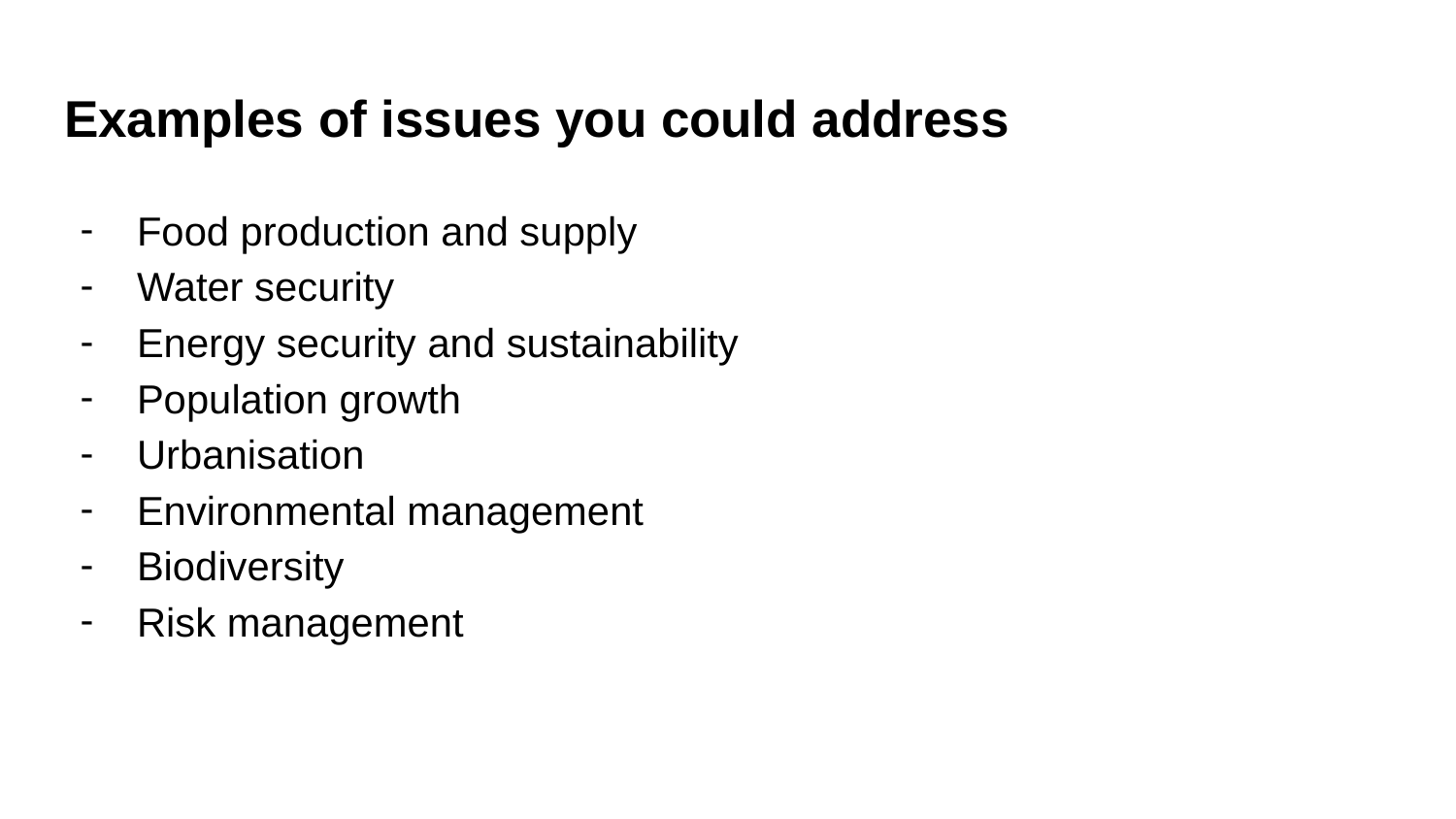

# Examples of issues you could address
Food production and supply
Water security
Energy security and sustainability
Population growth
Urbanisation
Environmental management
Biodiversity
Risk management